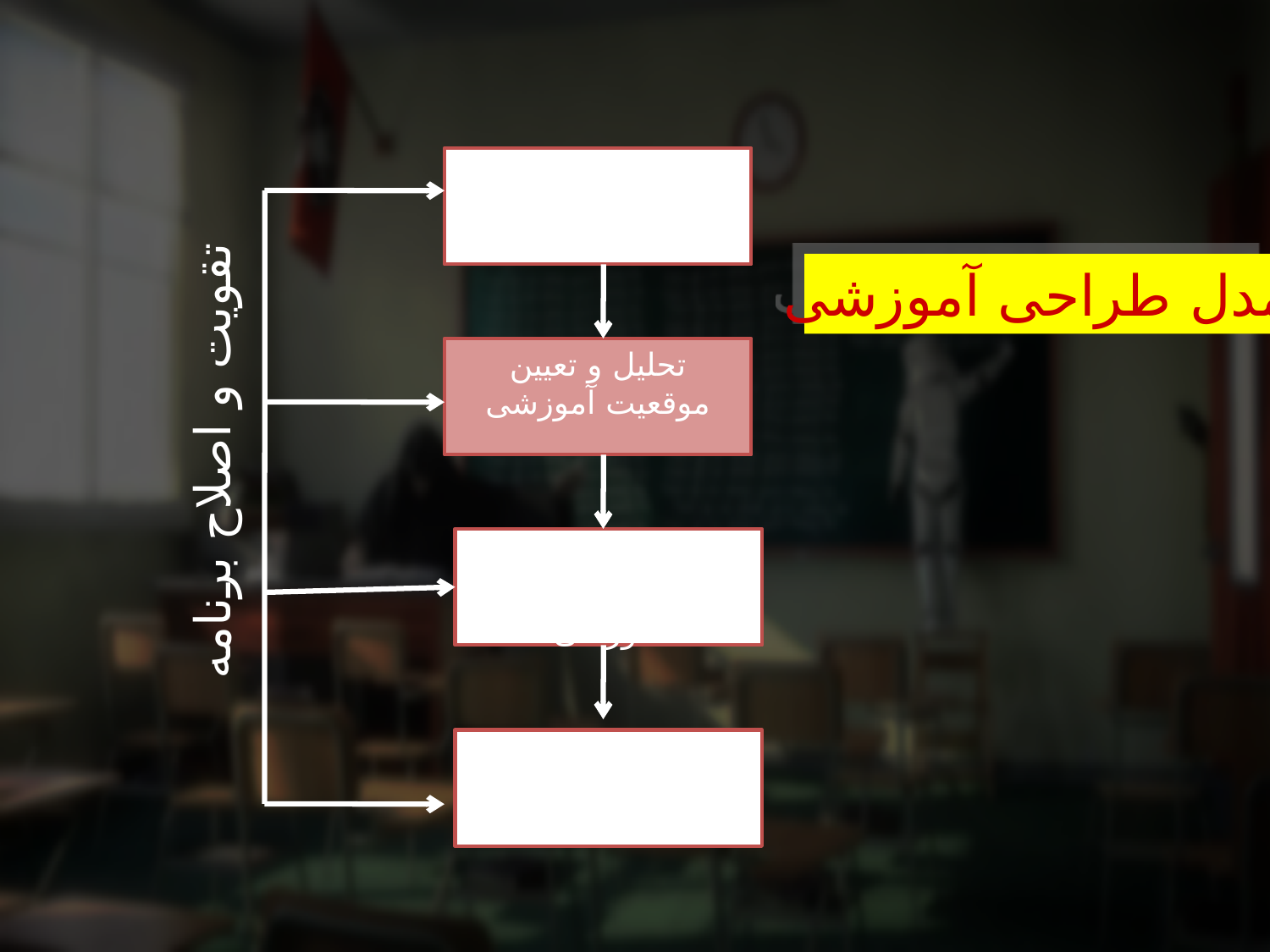

تهیه و تدوین اهداف آموزشی
مدل طراحی آموزشی
تحلیل و تعیین موقعیت آموزشی
تقویت و اصلاح برنامه
تحلیل و تعیین محتوا، روش، و وسایل آموزشی
ارزشیابی